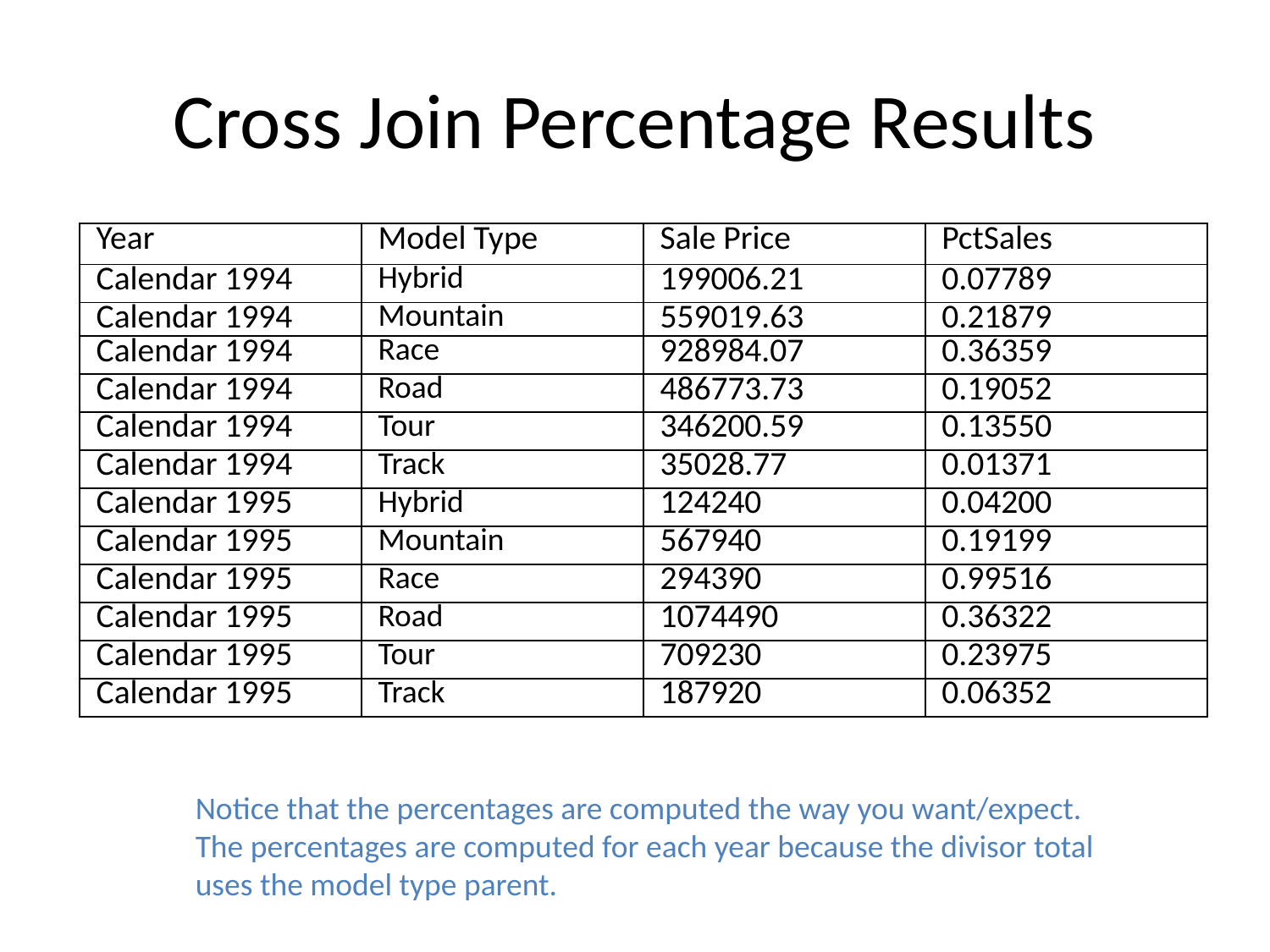

# Cross Join Percentage Results
| Year | Model Type | Sale Price | PctSales |
| --- | --- | --- | --- |
| Calendar 1994 | Hybrid | 199006.21 | 0.07789 |
| Calendar 1994 | Mountain | 559019.63 | 0.21879 |
| Calendar 1994 | Race | 928984.07 | 0.36359 |
| Calendar 1994 | Road | 486773.73 | 0.19052 |
| Calendar 1994 | Tour | 346200.59 | 0.13550 |
| Calendar 1994 | Track | 35028.77 | 0.01371 |
| Calendar 1995 | Hybrid | 124240 | 0.04200 |
| Calendar 1995 | Mountain | 567940 | 0.19199 |
| Calendar 1995 | Race | 294390 | 0.99516 |
| Calendar 1995 | Road | 1074490 | 0.36322 |
| Calendar 1995 | Tour | 709230 | 0.23975 |
| Calendar 1995 | Track | 187920 | 0.06352 |
Notice that the percentages are computed the way you want/expect.
The percentages are computed for each year because the divisor total uses the model type parent.